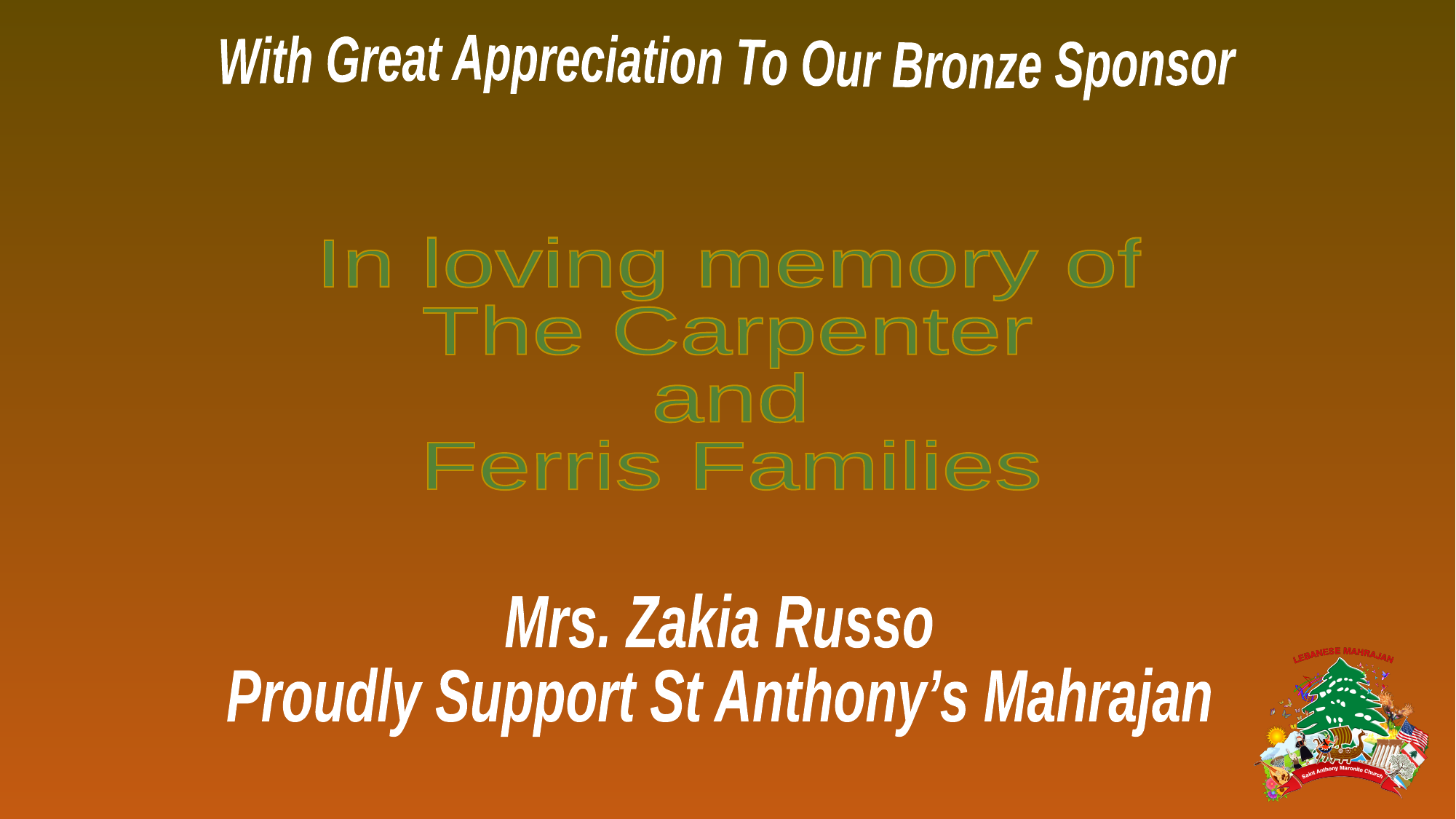

In loving memory of
The Carpenter
and
Ferris Families
Mrs. Zakia Russo
Proudly Support St Anthony’s Mahrajan